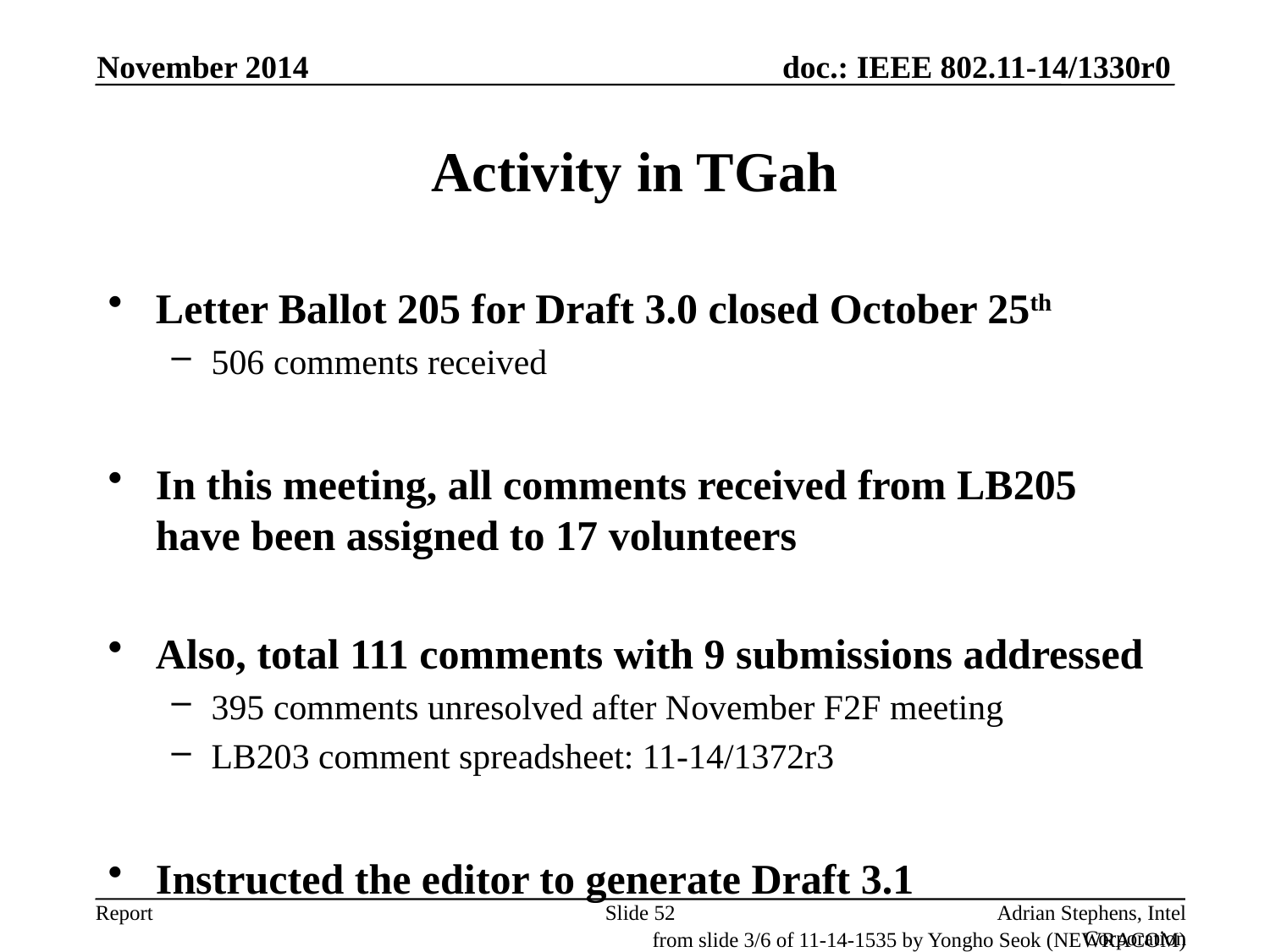

November 2014
# Activity in TGah
Letter Ballot 205 for Draft 3.0 closed October 25th
506 comments received

In this meeting, all comments received from LB205 have been assigned to 17 volunteers

Also, total 111 comments with 9 submissions addressed
395 comments unresolved after November F2F meeting
LB203 comment spreadsheet: 11-14/1372r3

Instructed the editor to generate Draft 3.1

Slide 52
Adrian Stephens, Intel Corporation
from slide 3/6 of 11-14-1535 by Yongho Seok (NEWRACOM)